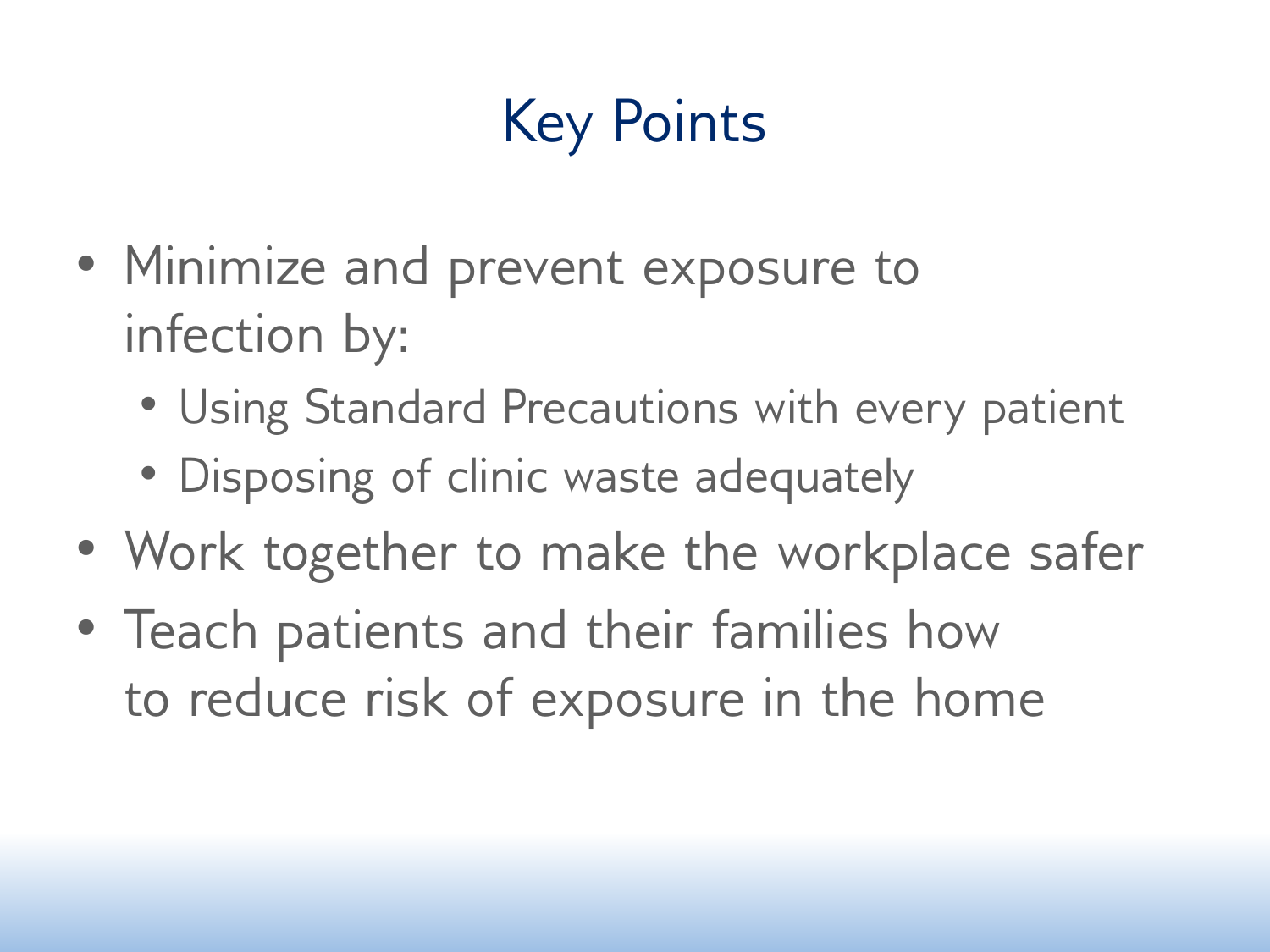

# Key Points
Minimize and prevent exposure to
infection by:
Using Standard Precautions with every patient
Disposing of clinic waste adequately
Work together to make the workplace safer
Teach patients and their families how
to reduce risk of exposure in the home